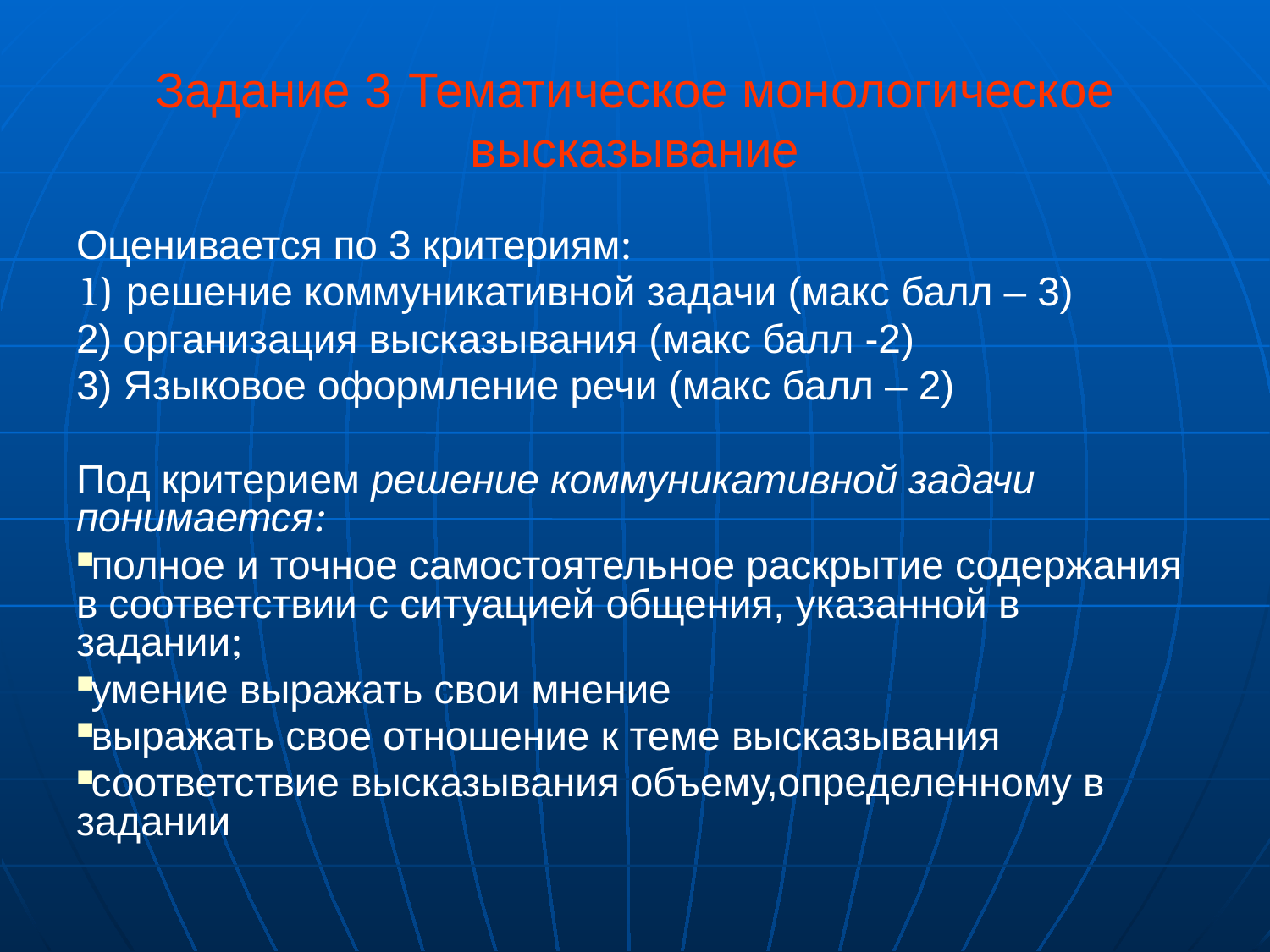

Задание 3 Тематическое монологическое высказывание
Оценивается по 3 критериям:
1) решение коммуникативной задачи (макс балл – 3)
2) организация высказывания (макс балл -2)
3) Языковое оформление речи (макс балл – 2)

Под критерием решение коммуникативной задачи понимается:
полное и точное самостоятельное раскрытие содержания в соответствии с ситуацией общения, указанной в задании;
умение выражать свои мнение
выражать свое отношение к теме высказывания
соответствие высказывания объему,определенному в задании